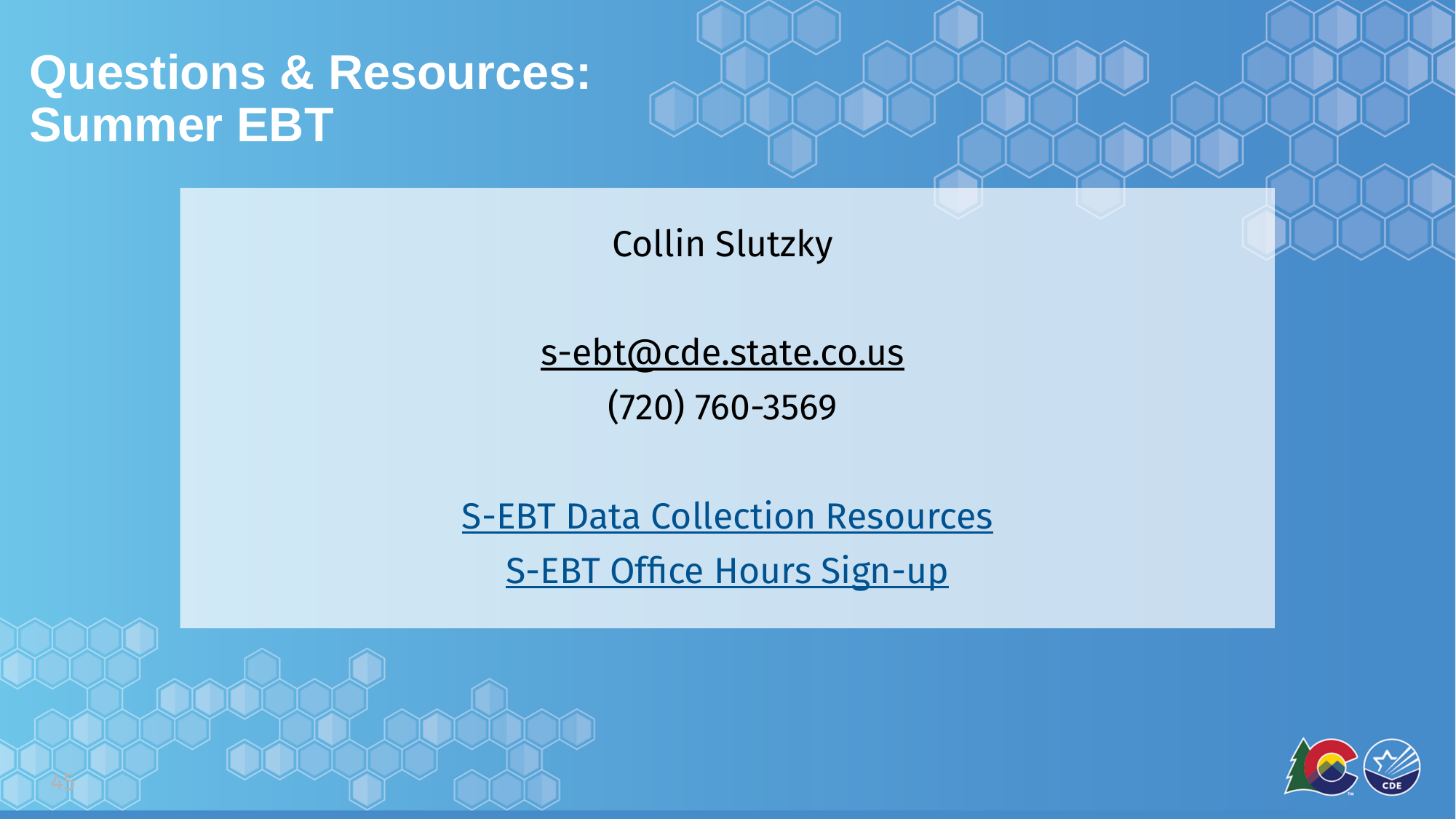

# Questions & Resources: Summer EBT
Collin Slutzky

s-ebt@cde.state.co.us
(720) 760-3569

S-EBT Data Collection Resources
S-EBT Office Hours Sign-up
45